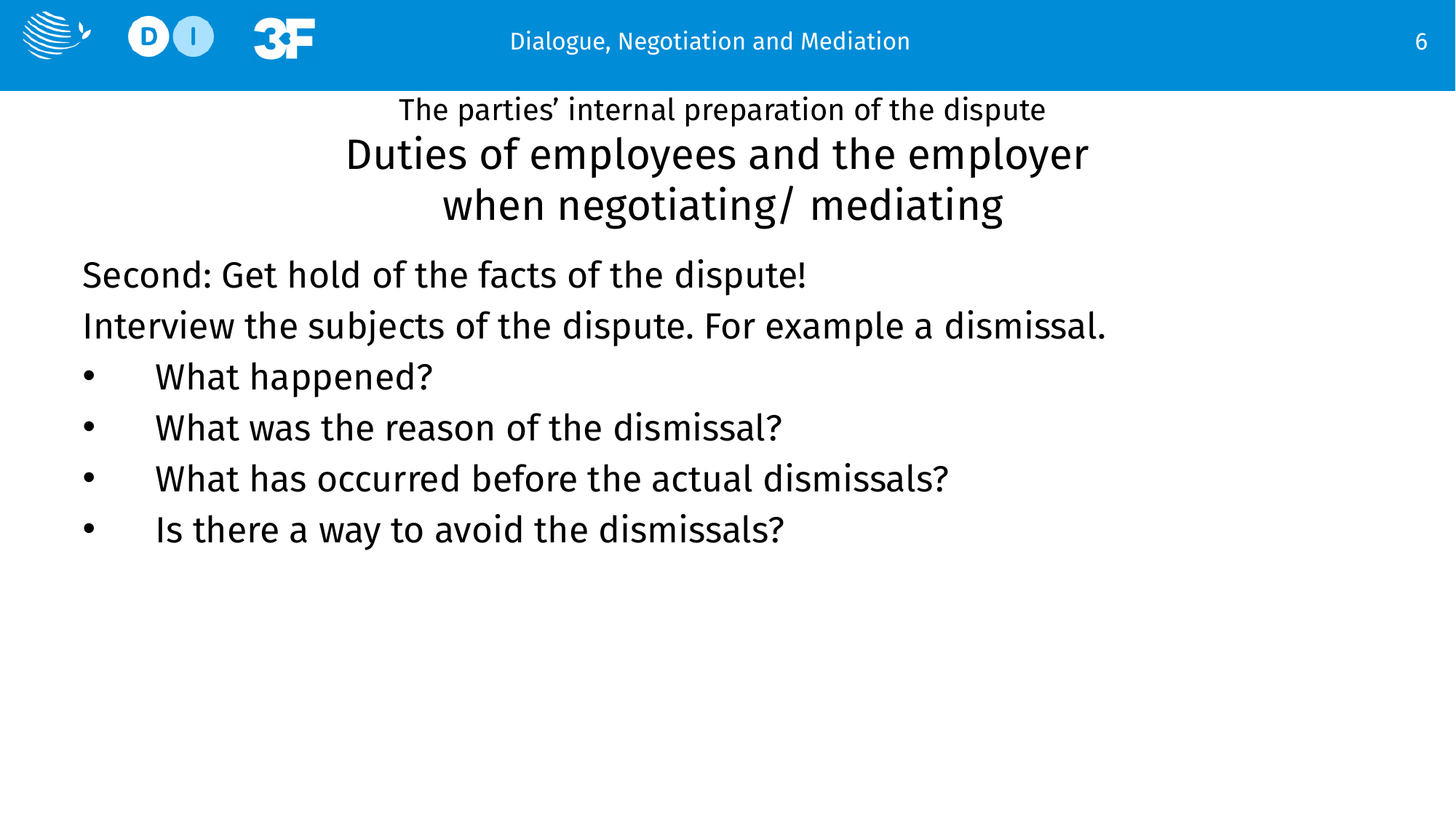

Dialogue, Negotiation and Mediation
6
# The parties’ internal preparation of the dispute Duties of employees and the employer when negotiating/ mediating
Second: Get hold of the facts of the dispute!
Interview the subjects of the dispute. For example a dismissal.
What happened?
What was the reason of the dismissal?
What has occurred before the actual dismissals?
Is there a way to avoid the dismissals?